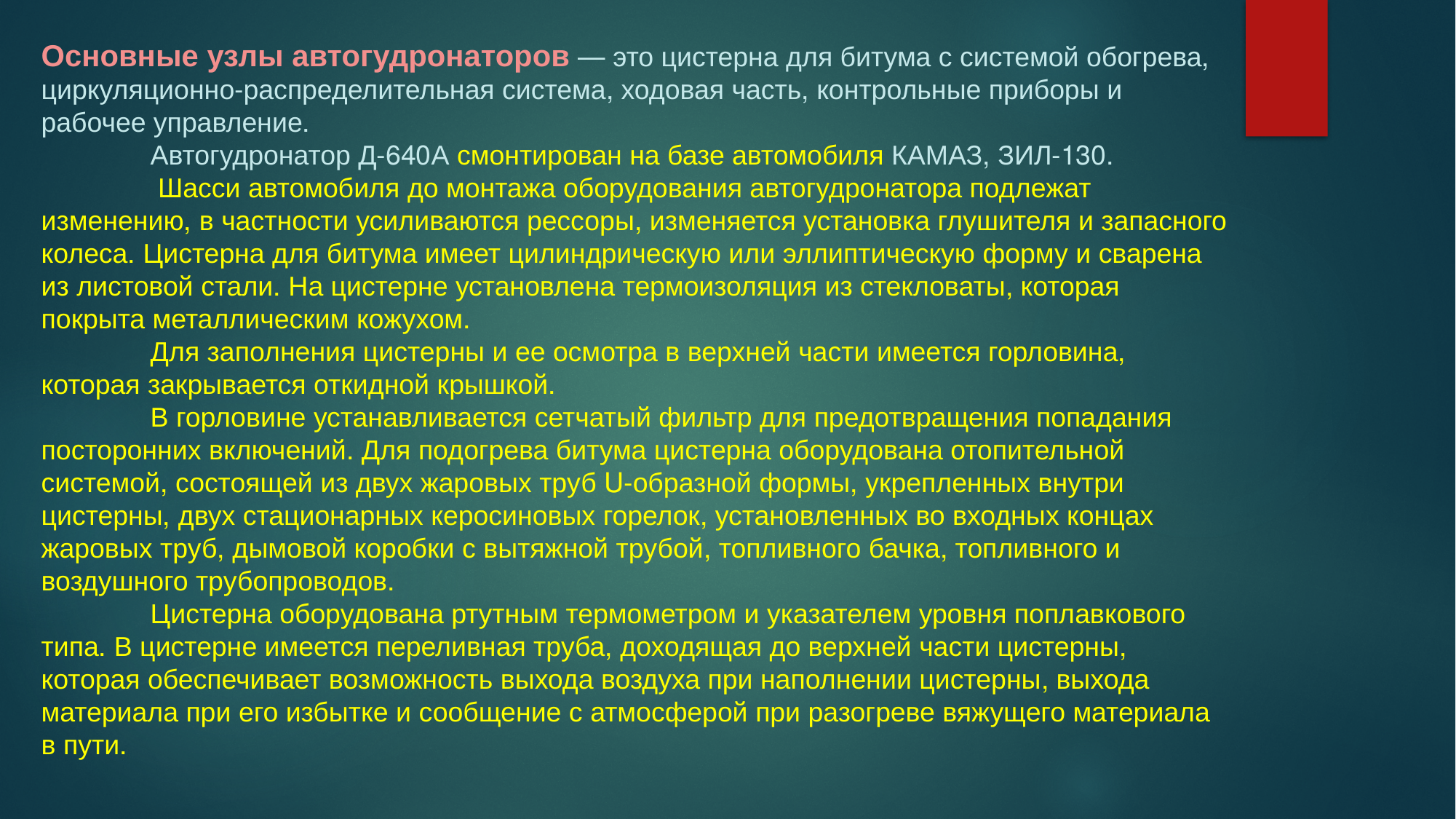

Основные узлы автогудронаторов — это цистерна для битума с системой обогрева, циркуляционно-распределительная система, ходовая часть, контрольные приборы и рабочее управление.
	Автогудронатор Д-640А смонтирован на базе автомобиля КАМАЗ, ЗИЛ-130.
	 Шасси автомобиля до монтажа оборудования автогудронатора подлежат изменению, в частности усиливаются рессоры, изменяется установка глушителя и запасного колеса. Цистерна для битума имеет цилиндрическую или эллиптическую форму и сварена из листовой стали. На цистерне установлена термоизоляция из стекловаты, которая покрыта металлическим кожухом.
	Для заполнения цистерны и ее осмотра в верхней части имеется горловина, которая закрывается откидной крышкой.
	В горловине устанавливается сетчатый фильтр для предотвращения попадания посторонних включений. Для подогрева битума цистерна оборудована отопительной системой, состоящей из двух жаровых труб U-образной формы, укрепленных внутри цистерны, двух стационарных керосиновых горелок, установленных во входных концах жаровых труб, дымовой коробки с вытяжной трубой, топливного бачка, топливного и воздушного трубопроводов.
	Цистерна оборудована ртутным термометром и указателем уровня поплавкового типа. В цистерне имеется переливная труба, доходящая до верхней части цистерны, которая обеспечивает возможность выхода воздуха при наполнении цистерны, выхода материала при его избытке и сообщение с атмосферой при разогреве вяжущего материала в пути.